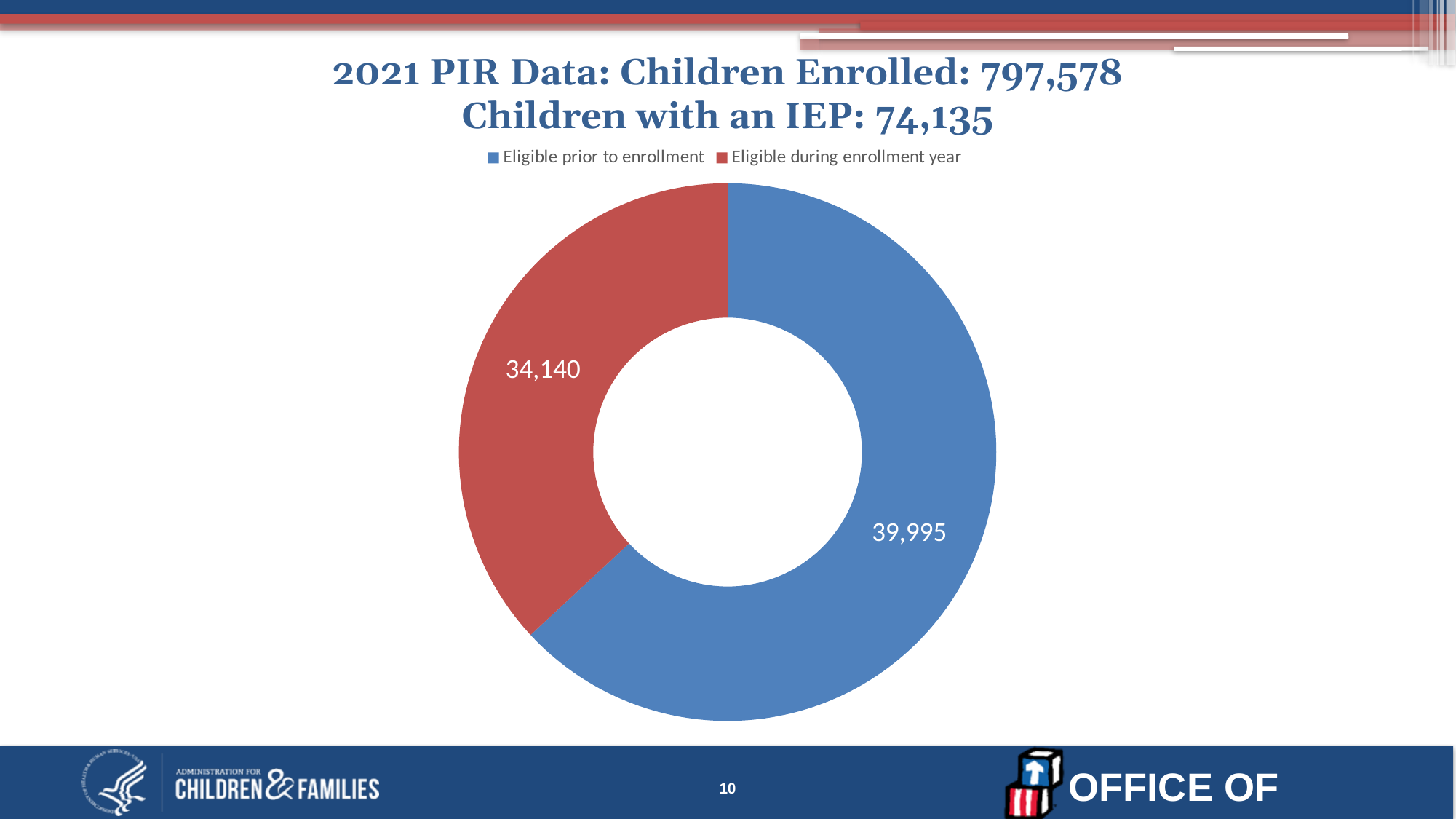

# 2021 PIR Data: Children Enrolled: 797,578 Children with an IEP: 74,135

### Chart

| Category | Children with IEPs: 69,947 |
|---|---|
| Eligible prior to enrollment | 44135.0 |
| Eligible during enrollment year  | 25812.0 |